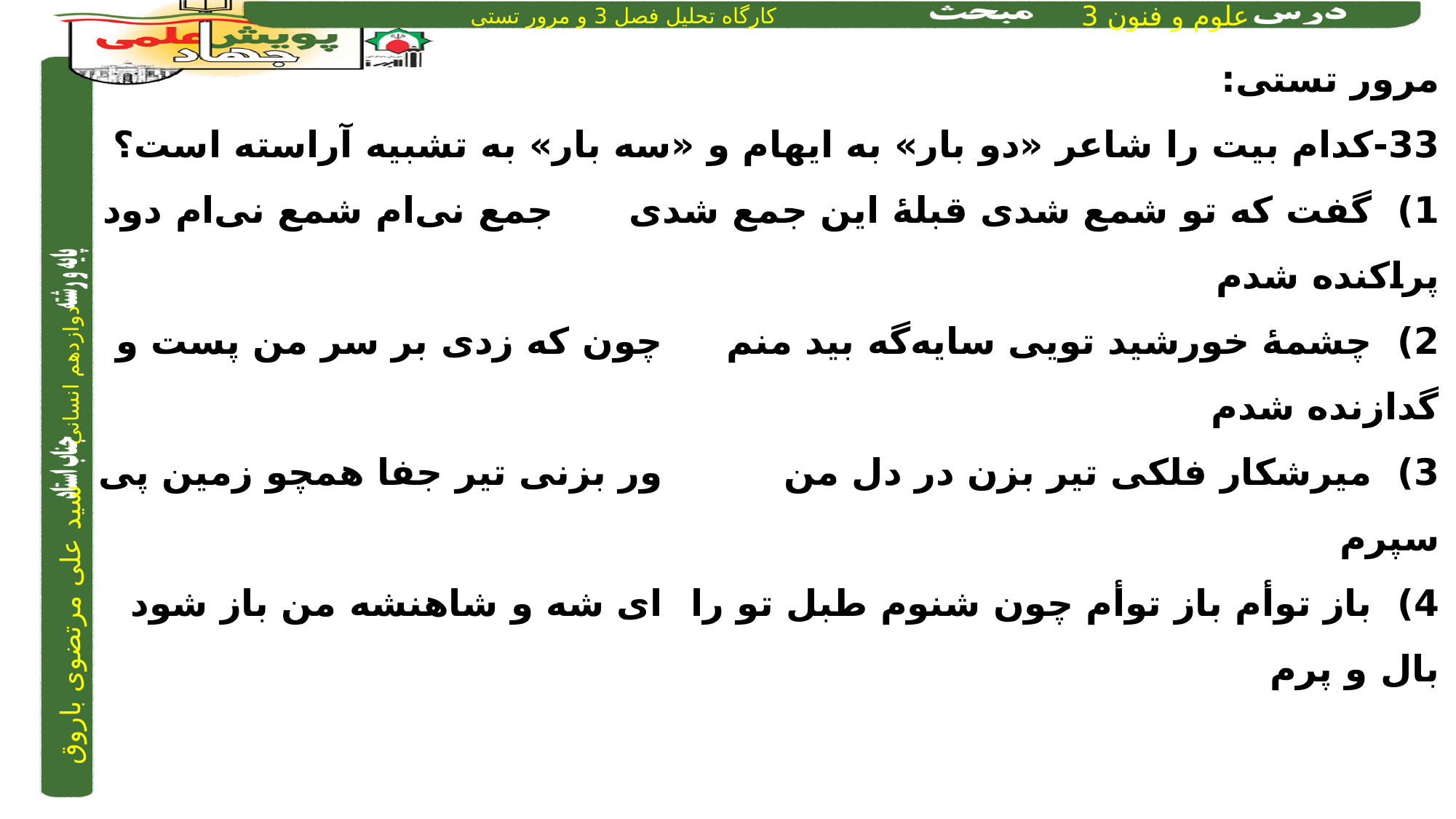

مرور تستی:
33-کدام بیت را شاعر «دو بار» به ایهام و «سه بار» به تشبیه آراسته است؟
1)  گفت که تو شمع شدی قبلۀ این جمع شدی	 	 جمع نی‌ام شمع نی‌ام دود پراکنده شدم
2)  چشمۀ خورشید تویی سایه‌گه بید منم	 	 چون که زدی بر سر من پست و گدازنده شدم
3)  میرشکار فلکی تیر بزن در دل من	 	 ور بزنی تیر جفا همچو زمین پی سپرم
4)  باز توأم باز توأم چون شنوم طبل تو را	 	 ای شه و شاهنشه من باز شود بال و پرم

2